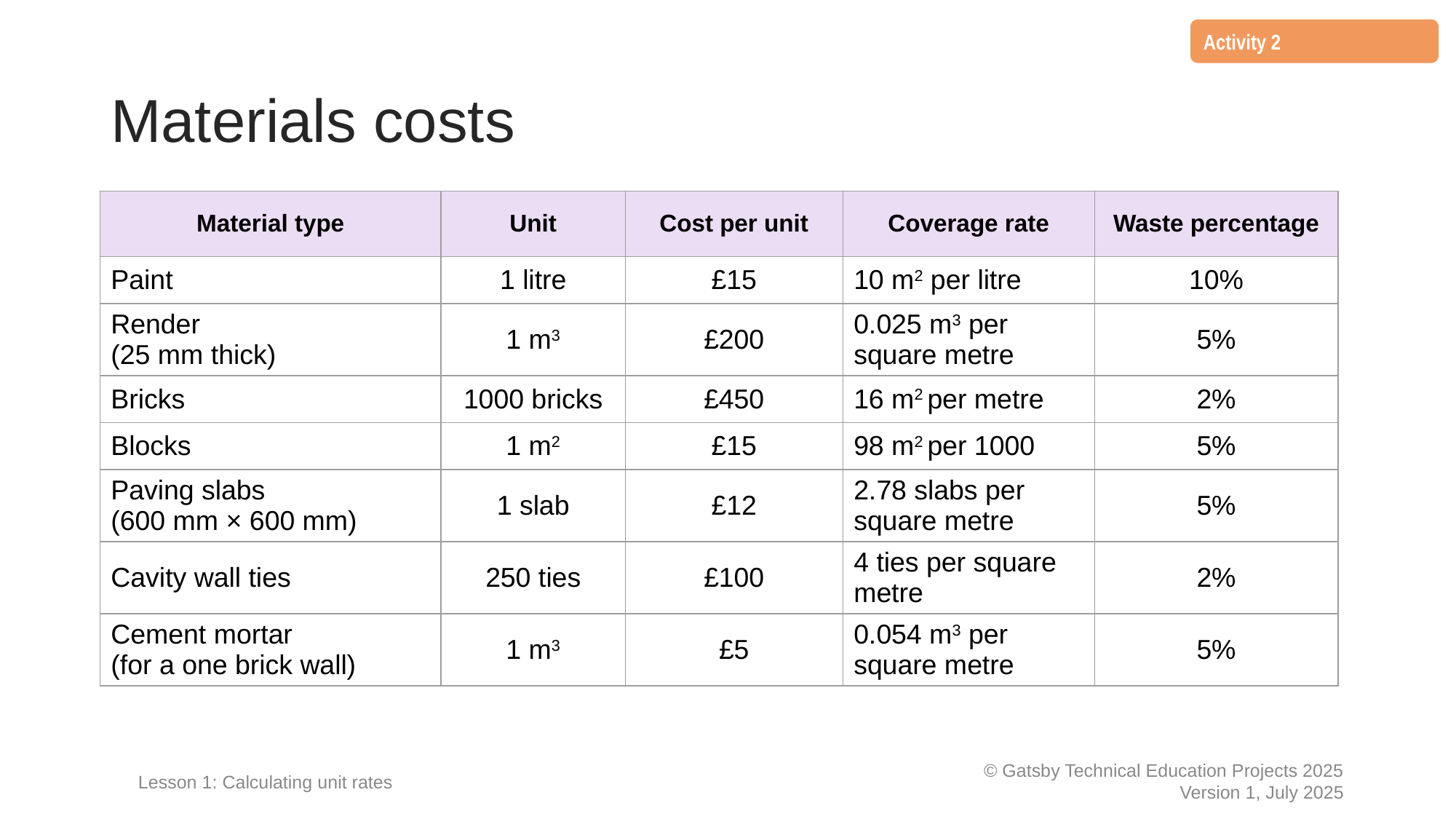

Activity 2
# Materials costs
| Material type | Unit | Cost per unit | Coverage rate | Waste percentage |
| --- | --- | --- | --- | --- |
| Paint | 1 litre | £15 | 10 m2 per litre | 10% |
| Render (25 mm thick) | 1 m3 | £200 | 0.025 m3 per square metre | 5% |
| Bricks | 1000 bricks | £450 | 16 m2 per metre | 2% |
| Blocks | 1 m2 | £15 | 98 m2 per 1000 | 5% |
| Paving slabs (600 mm × 600 mm) | 1 slab | £12 | 2.78 slabs per square metre | 5% |
| Cavity wall ties | 250 ties | £100 | 4 ties per square metre | 2% |
| Cement mortar (for a one brick wall) | 1 m3 | £5 | 0.054 m3 per square metre | 5% |
Lesson 1: Calculating unit rates